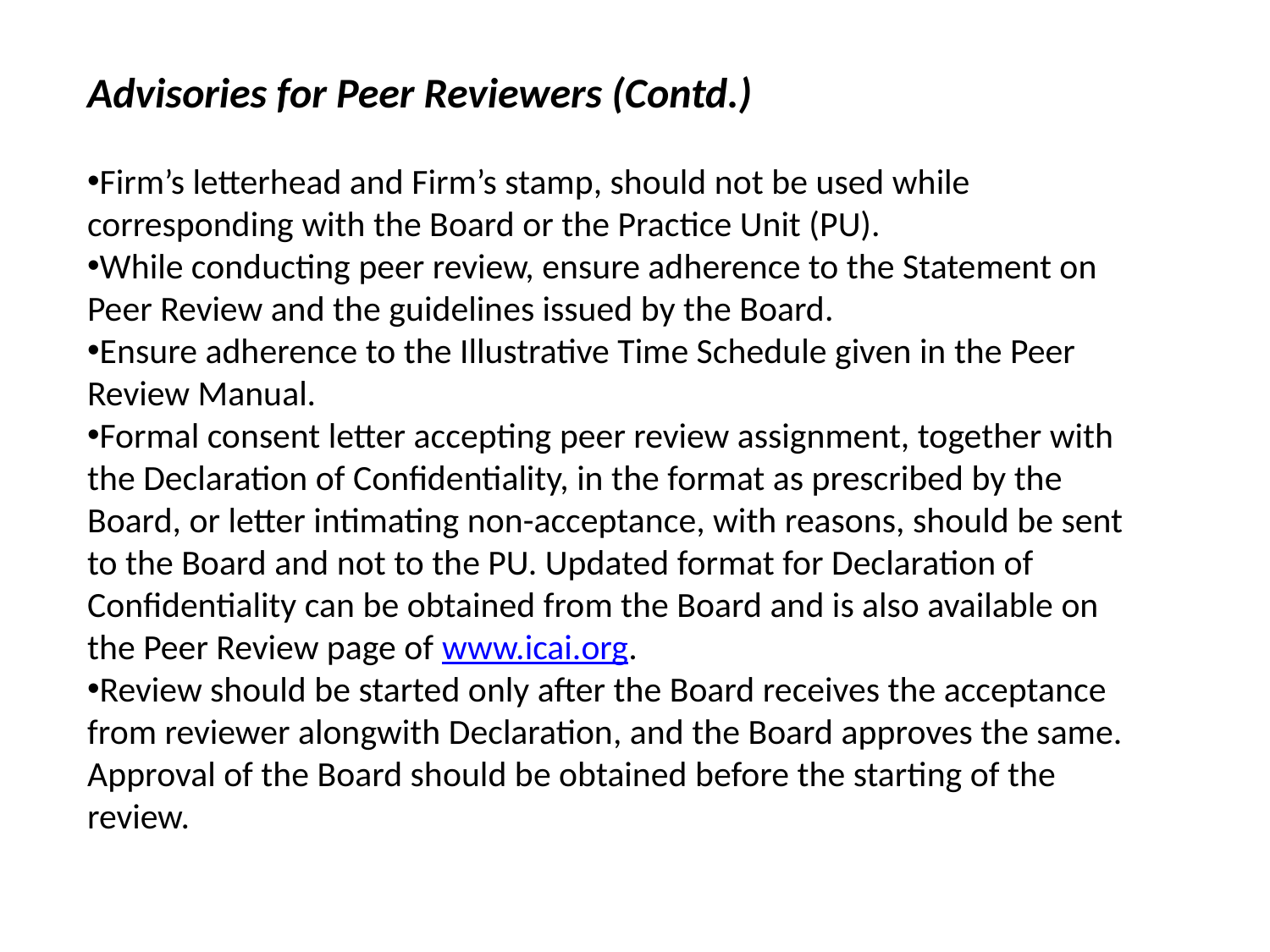

Advisories for Peer Reviewers (Contd.)

Firm’s letterhead and Firm’s stamp, should not be used while corresponding with the Board or the Practice Unit (PU).
While conducting peer review, ensure adherence to the Statement on Peer Review and the guidelines issued by the Board.
Ensure adherence to the Illustrative Time Schedule given in the Peer Review Manual.
Formal consent letter accepting peer review assignment, together with the Declaration of Confidentiality, in the format as prescribed by the Board, or letter intimating non-acceptance, with reasons, should be sent to the Board and not to the PU. Updated format for Declaration of Confidentiality can be obtained from the Board and is also available on the Peer Review page of www.icai.org.
Review should be started only after the Board receives the acceptance from reviewer alongwith Declaration, and the Board approves the same. Approval of the Board should be obtained before the starting of the review.